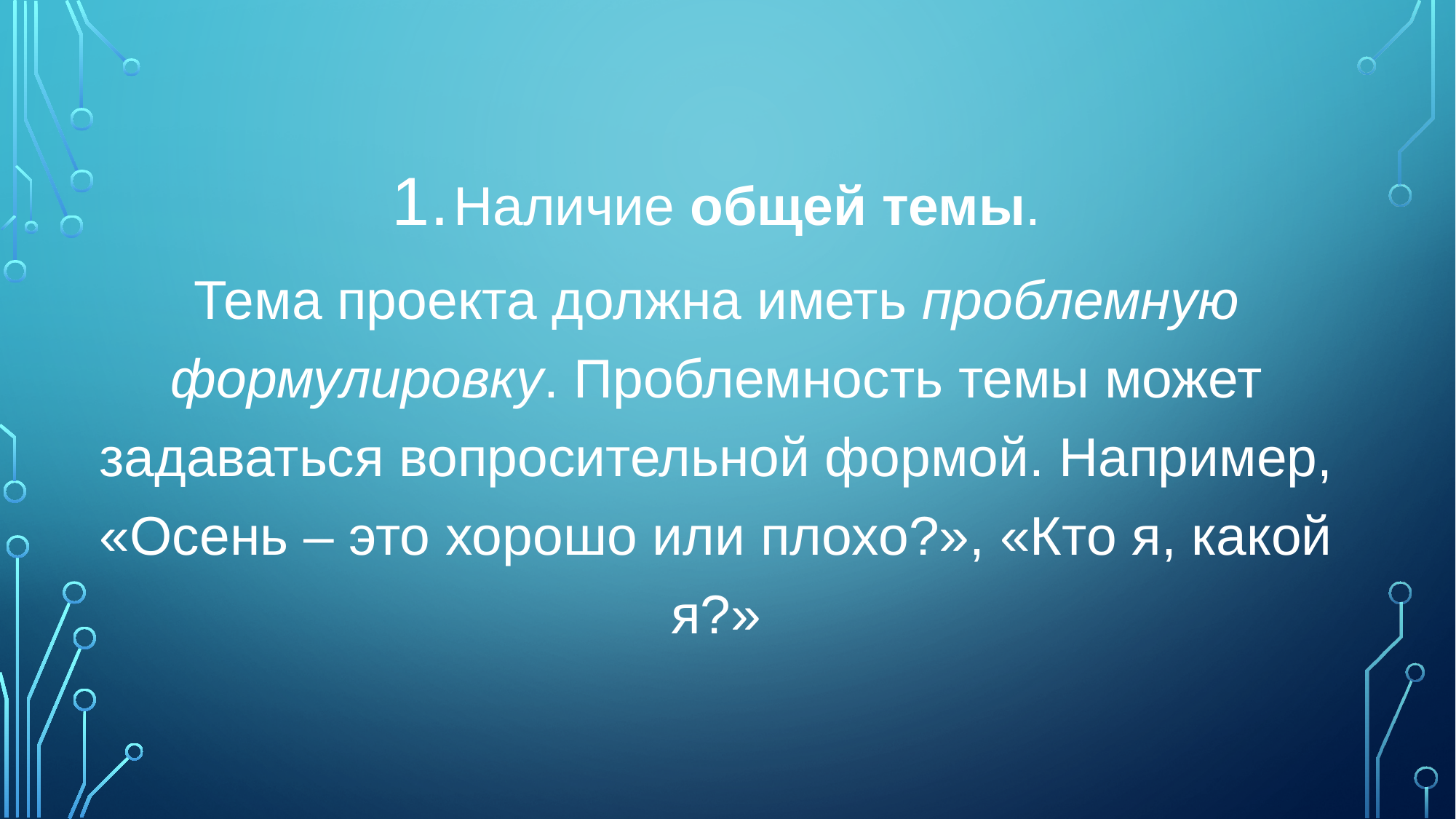

Наличие общей темы.
Тема проекта должна иметь проблемную формулировку. Проблемность темы может задаваться вопросительной формой. Например, «Осень – это хорошо или плохо?», «Кто я, какой я?»